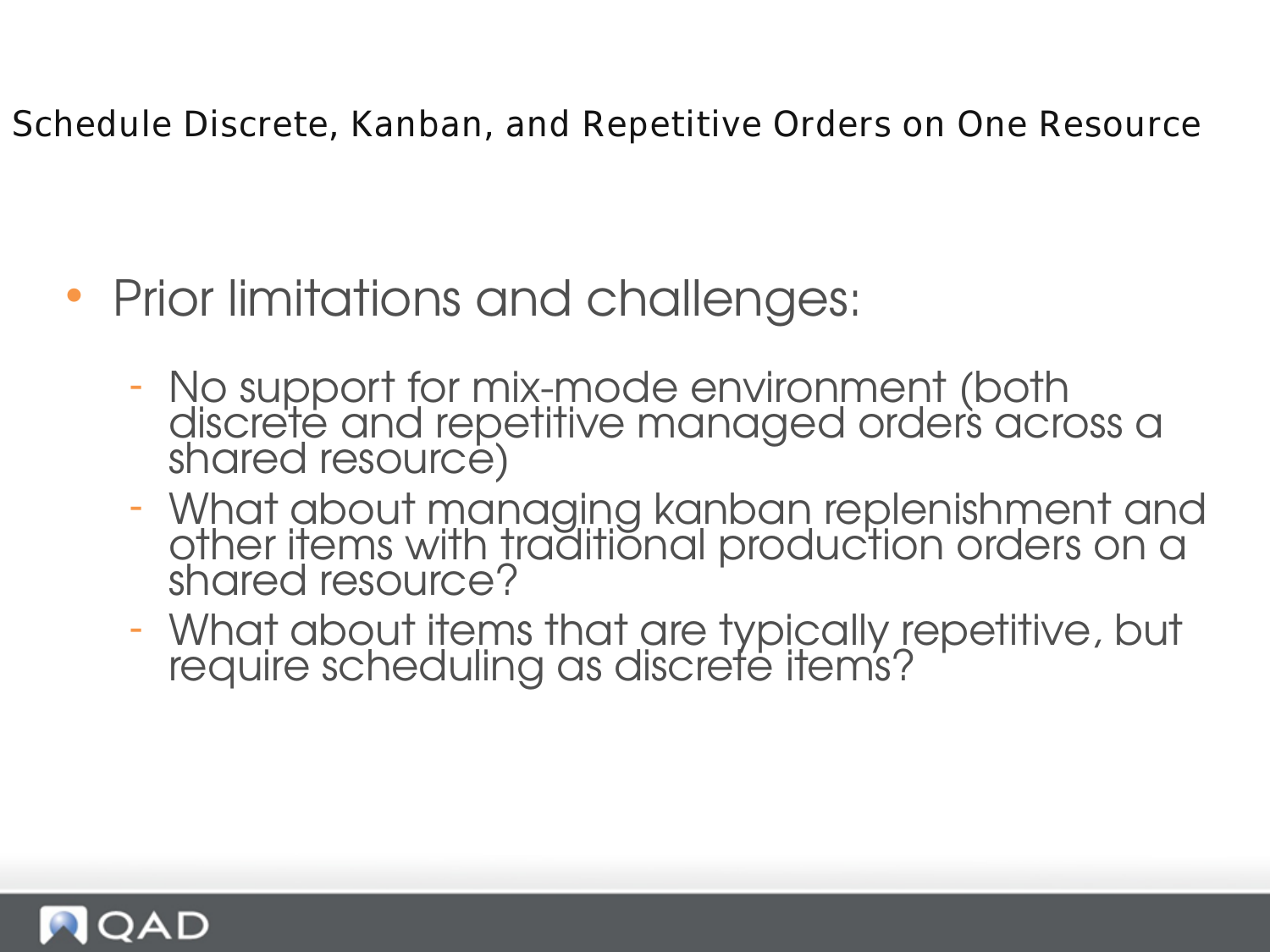

Schedule Discrete, Kanban, and Repetitive Orders on One Resource

Prior limitations and challenges:
No support for mix-mode environment (both discrete and repetitive managed orders across a shared resource)
What about managing kanban replenishment and other items with traditional production orders on a shared resource?
What about items that are typically repetitive, but require scheduling as discrete items?